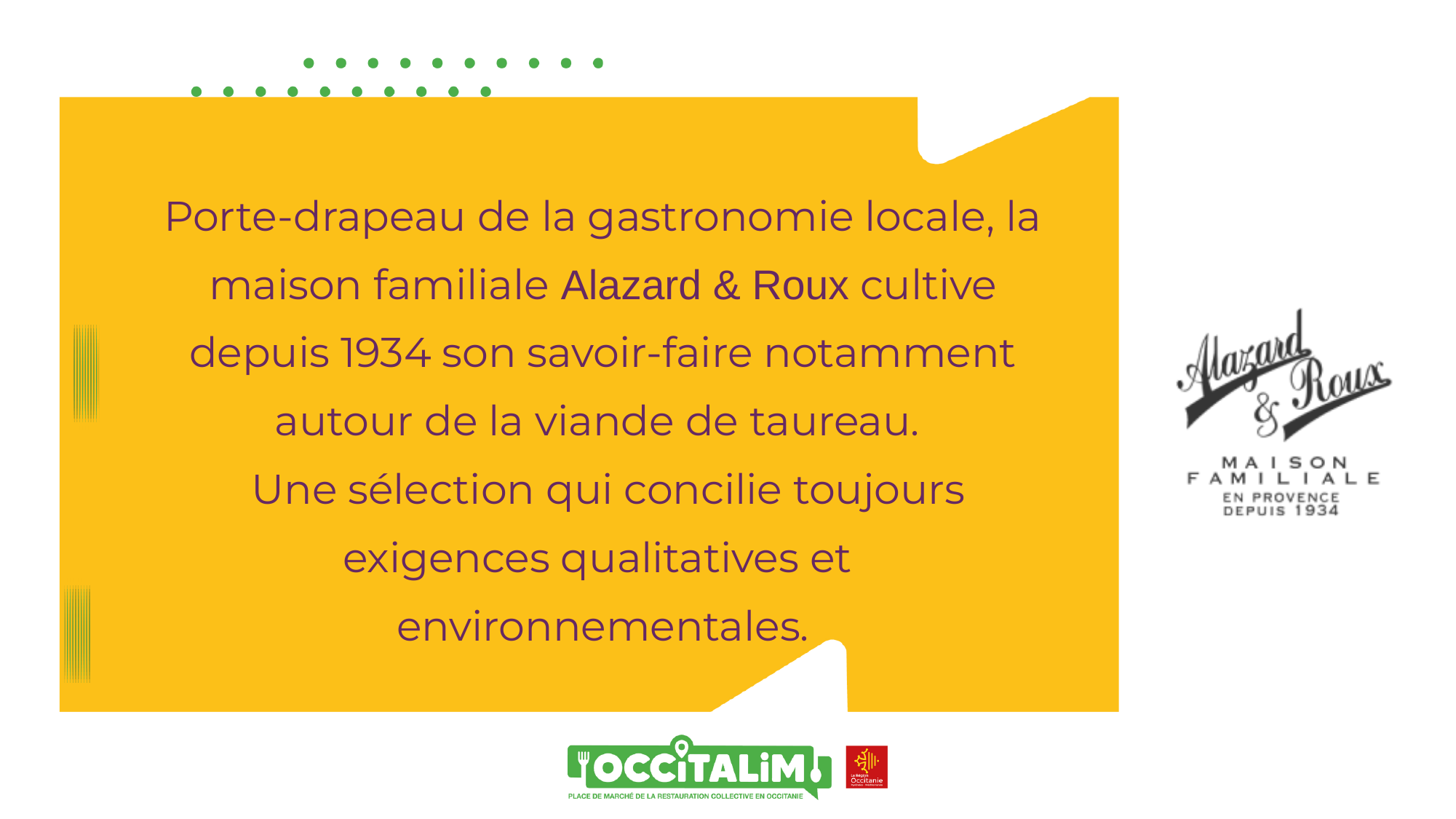

Porte-drapeau de la gastronomie locale, la maison familiale Alazard & Roux cultive depuis 1934 son savoir-faire notamment autour de la viande de taureau.
 Une sélection qui concilie toujours exigences qualitatives et
environne­mentales.